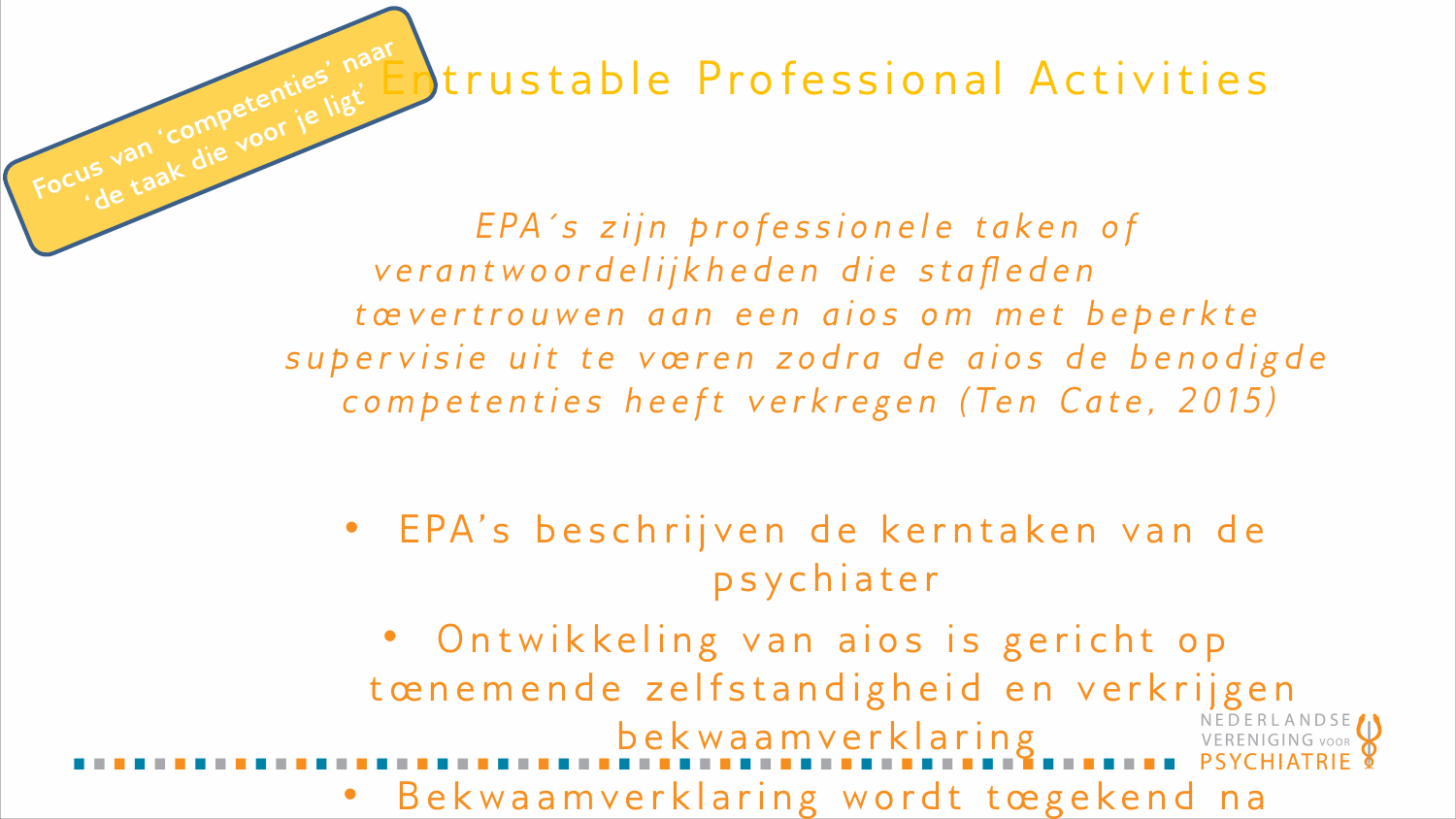

Entrustable Professional Activities
Focus van ‘competenties’ naar ‘de taak die voor je ligt’

EPA´s zijn professionele taken of verantwoordelijkheden die stafleden	 toevertrouwen aan een aios om met beperkte supervisie uit te voeren zodra de aios de benodigde competenties heeft verkregen (Ten Cate, 2015)

EPA’s beschrijven de kerntaken van de psychiater
Ontwikkeling van aios is gericht op toenemende zelfstandigheid en verkrijgen bekwaamverklaring
Bekwaamverklaring wordt toegekend na bespreking in de opleidingsgroep
Bekwaamverklaring heeft consequenties voor de wijze van supervisie (ook tijdens dienst)